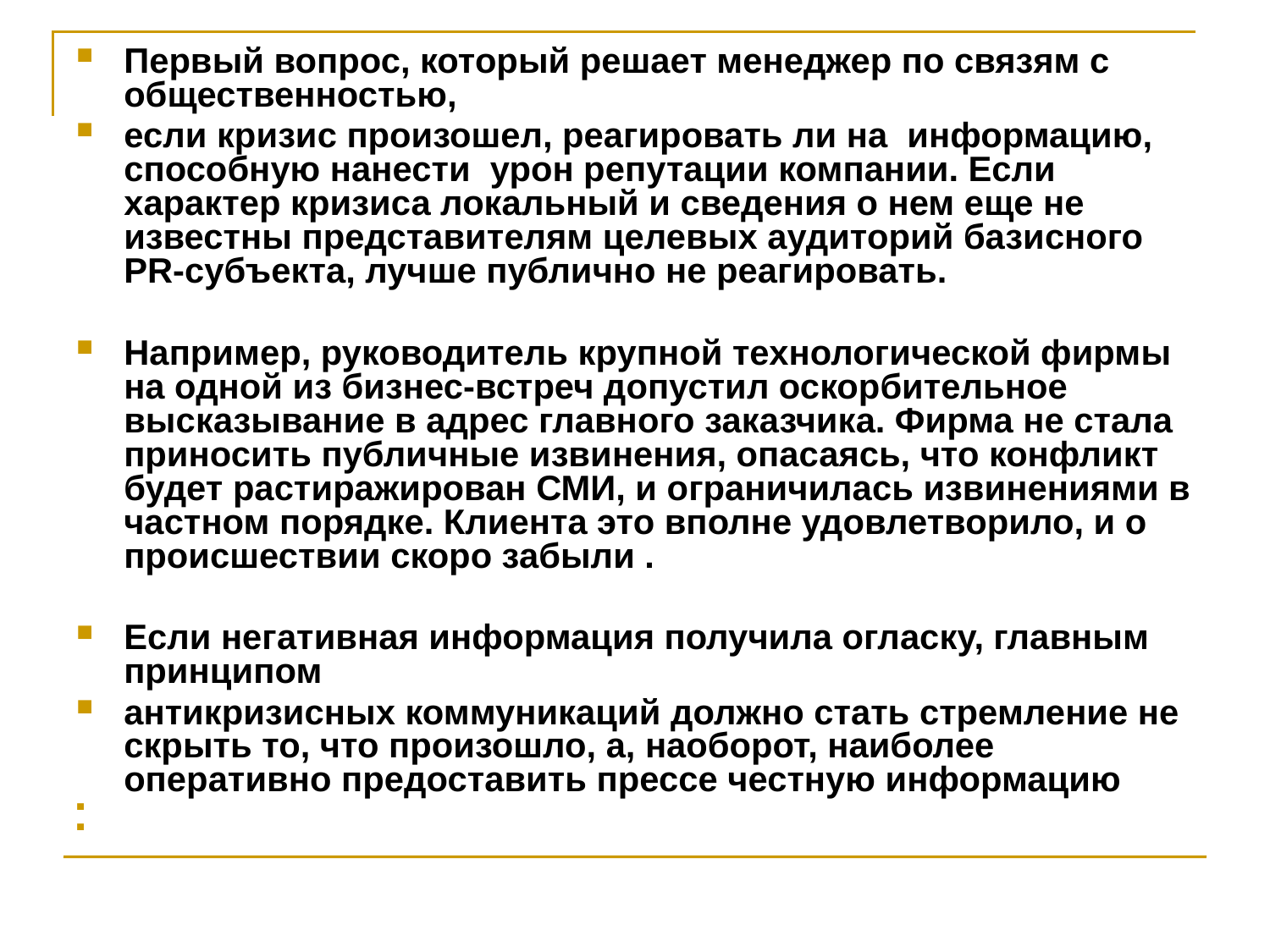

Первый вопрос, который решает менеджер по связям с общественностью,
если кризис произошел, реагировать ли на  информацию, способную нанести  урон репутации компании. Если характер кризиса локальный и сведения о нем еще не известны представителям целевых аудиторий базисного PR-субъекта, лучше публично не реагировать.

Например, руководитель крупной технологической фирмы на одной из бизнес-встреч допустил оскорбительное  высказывание в адрес главного заказчика. Фирма не стала приносить публичные извинения, опасаясь, что конфликт будет растиражирован СМИ, и ограничилась извинениями в частном порядке. Клиента это вполне удовлетворило, и о происшествии скоро забыли .

Если негативная информация получила огласку, главным принципом
антикризисных коммуникаций должно стать стремление не скрыть то, что произошло, а, наоборот, наиболее оперативно предоставить прессе честную информацию